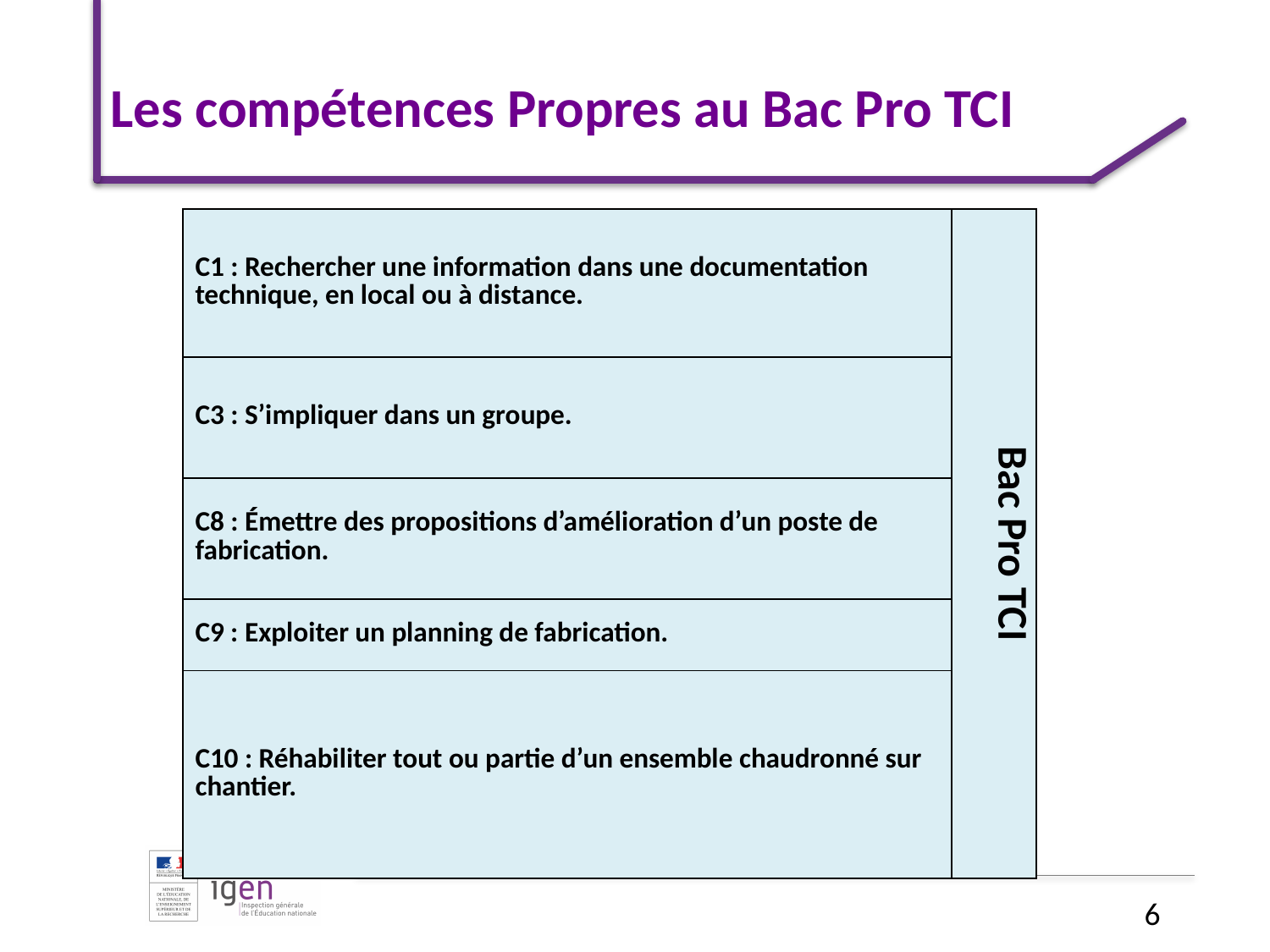

# Les compétences Propres au Bac Pro TCI
| C1 : Rechercher une information dans une documentation technique, en local ou à distance. | Bac Pro TCI |
| --- | --- |
| C3 : S’impliquer dans un groupe. |  |
| C8 : Émettre des propositions d’amélioration d’un poste de fabrication. |  |
| C9 : Exploiter un planning de fabrication. |  |
| C10 : Réhabiliter tout ou partie d’un ensemble chaudronné sur chantier. |  |
6